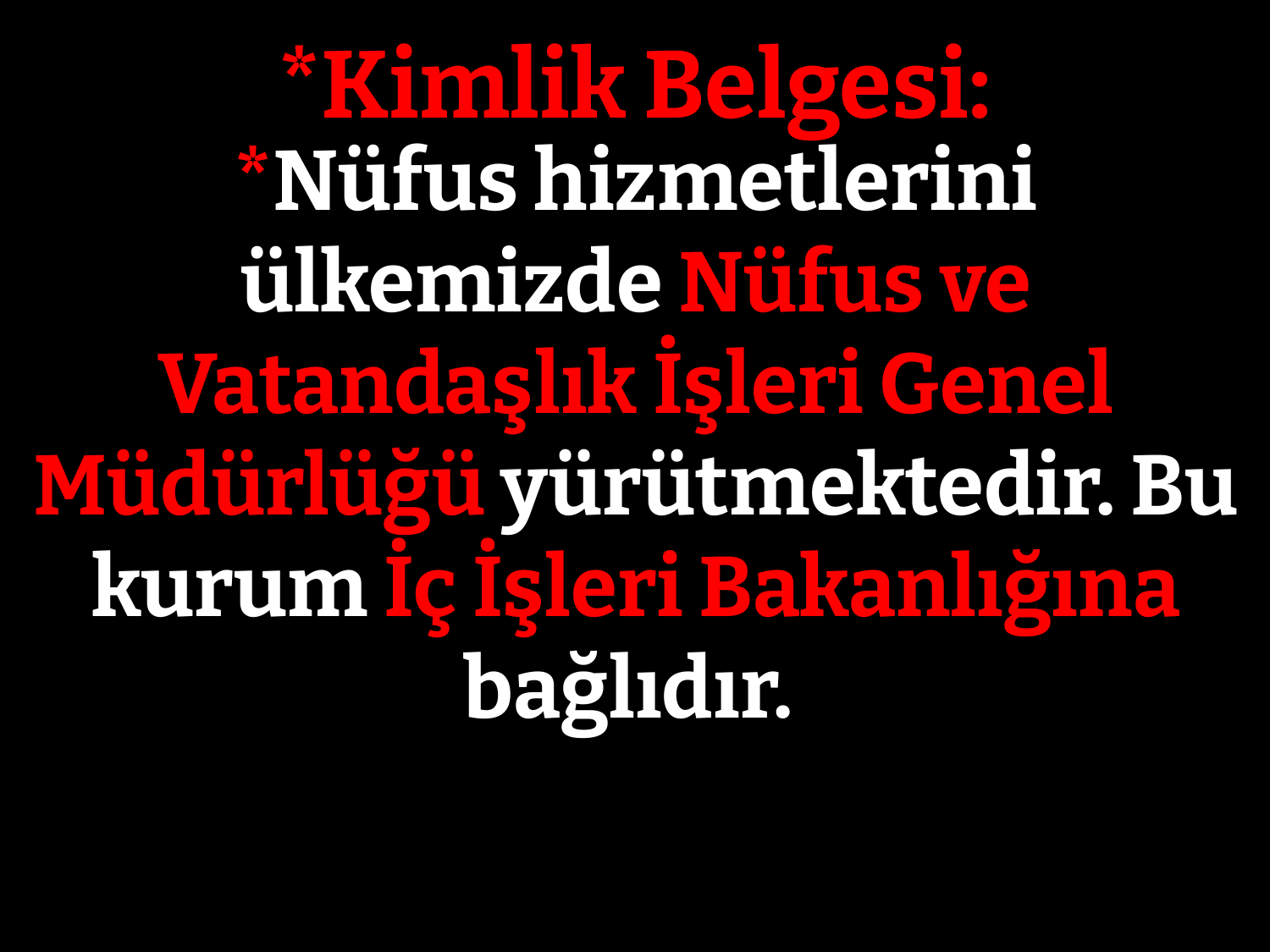

*Kimlik Belgesi:
*Nüfus hizmetlerini ülkemizde Nüfus ve Vatandaşlık İşleri Genel Müdürlüğü yürütmektedir. Bu kurum İç İşleri Bakanlığına bağlıdır.
#